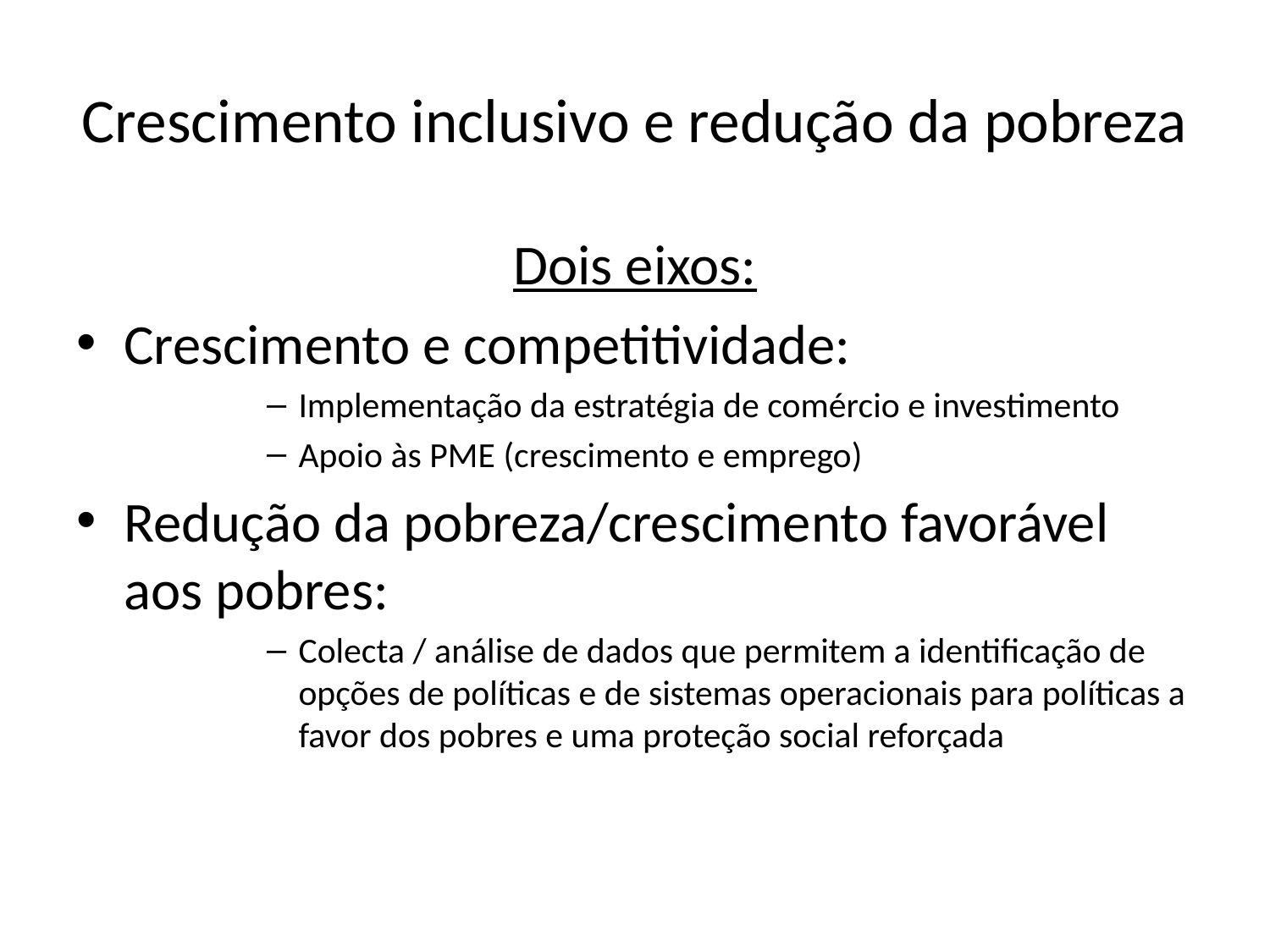

# Crescimento inclusivo e redução da pobreza
Dois eixos:
Crescimento e competitividade:
Implementação da estratégia de comércio e investimento
Apoio às PME (crescimento e emprego)
Redução da pobreza/crescimento favorável aos pobres:
Colecta / análise de dados que permitem a identificação de opções de políticas e de sistemas operacionais para políticas a favor dos pobres e uma proteção social reforçada